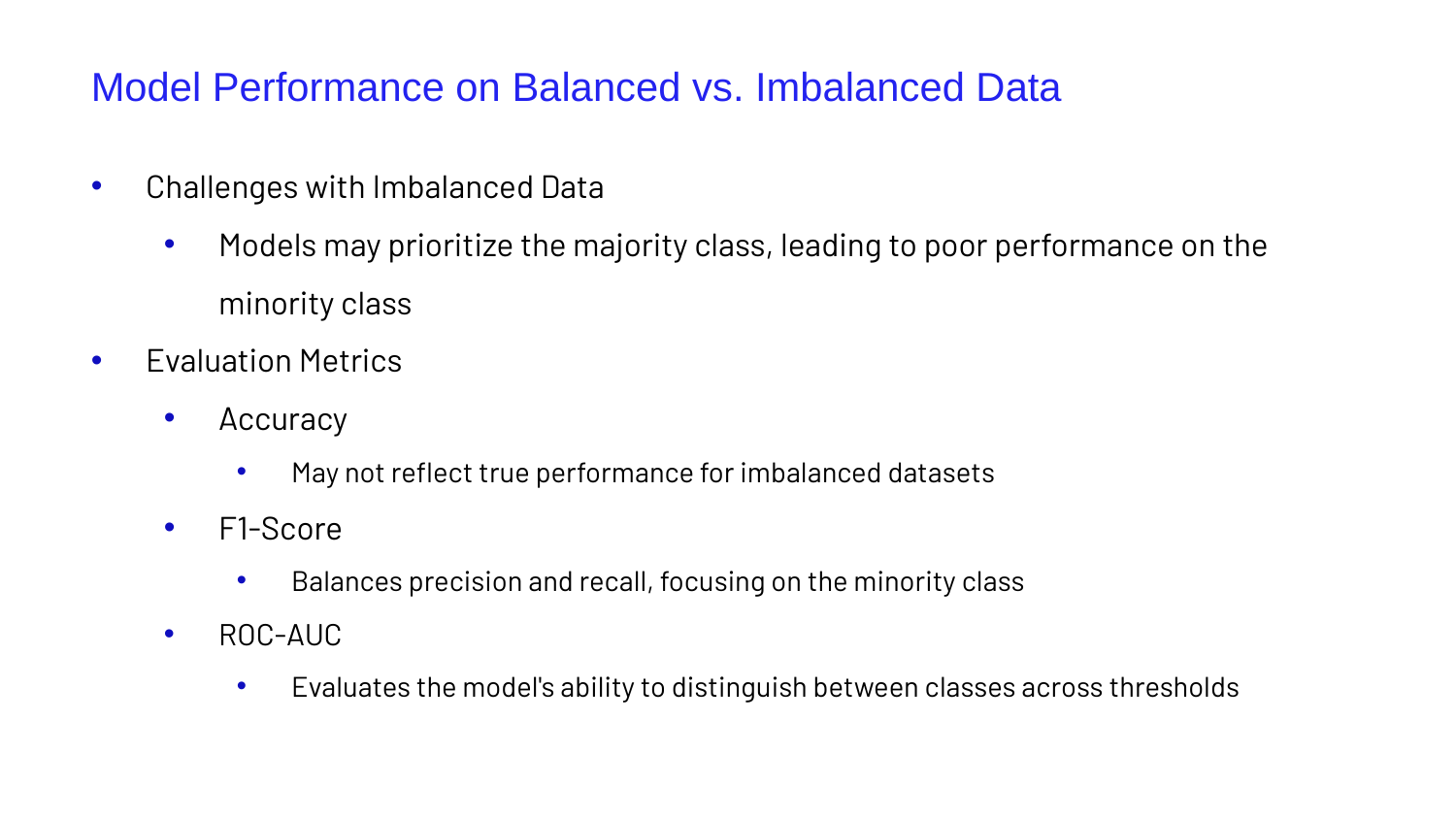

Model Performance on Balanced vs. Imbalanced Data
Challenges with Imbalanced Data
Models may prioritize the majority class, leading to poor performance on the minority class
Evaluation Metrics
Accuracy
May not reflect true performance for imbalanced datasets
F1-Score
Balances precision and recall, focusing on the minority class
ROC-AUC
Evaluates the model's ability to distinguish between classes across thresholds